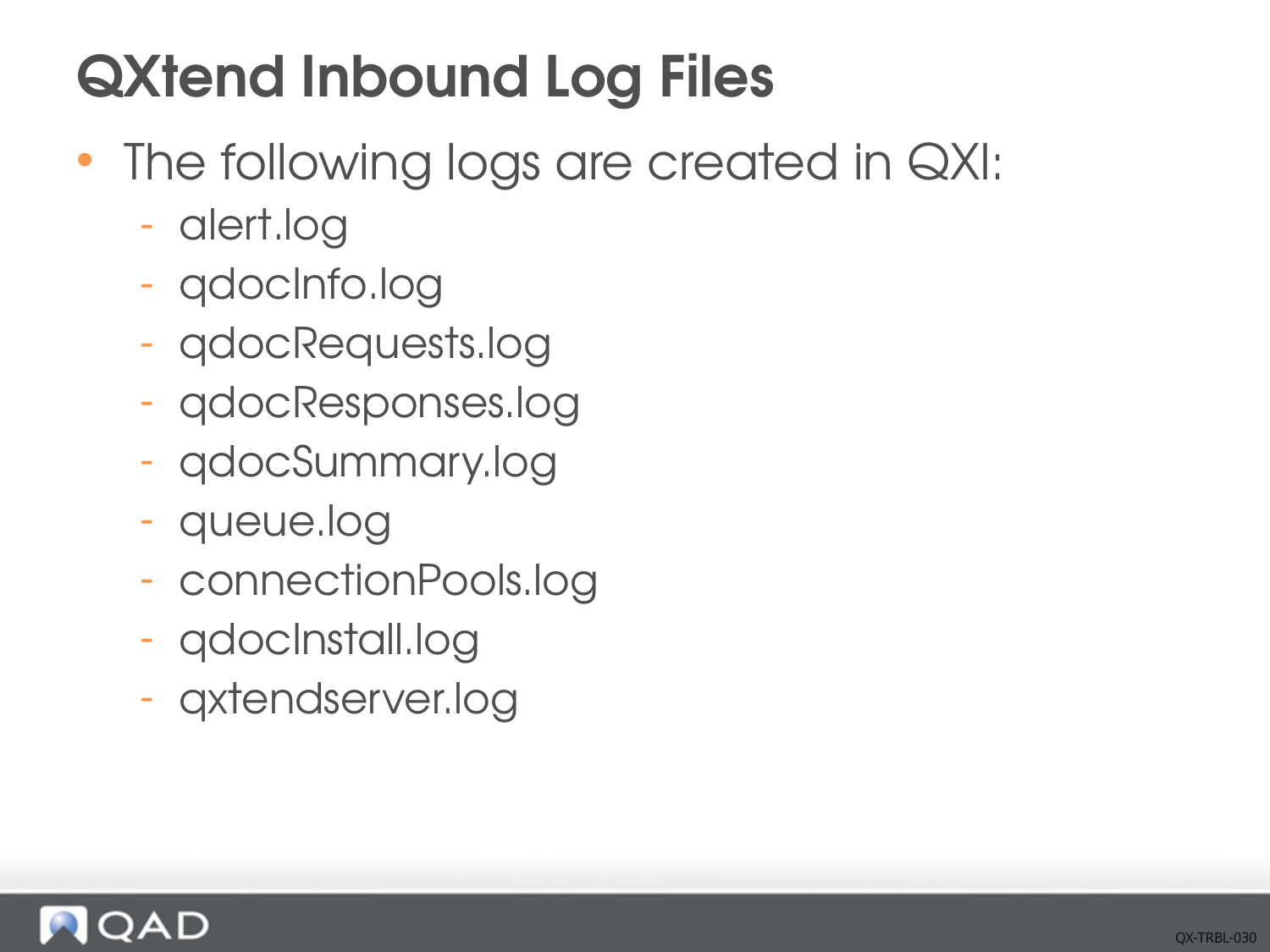

# QXtend Inbound Log Files
The following logs are created in QXI:
alert.log
qdocInfo.log
qdocRequests.log
qdocResponses.log
qdocSummary.log
queue.log
connectionPools.log
qdocInstall.log
qxtendserver.log

QX-TRBL-030